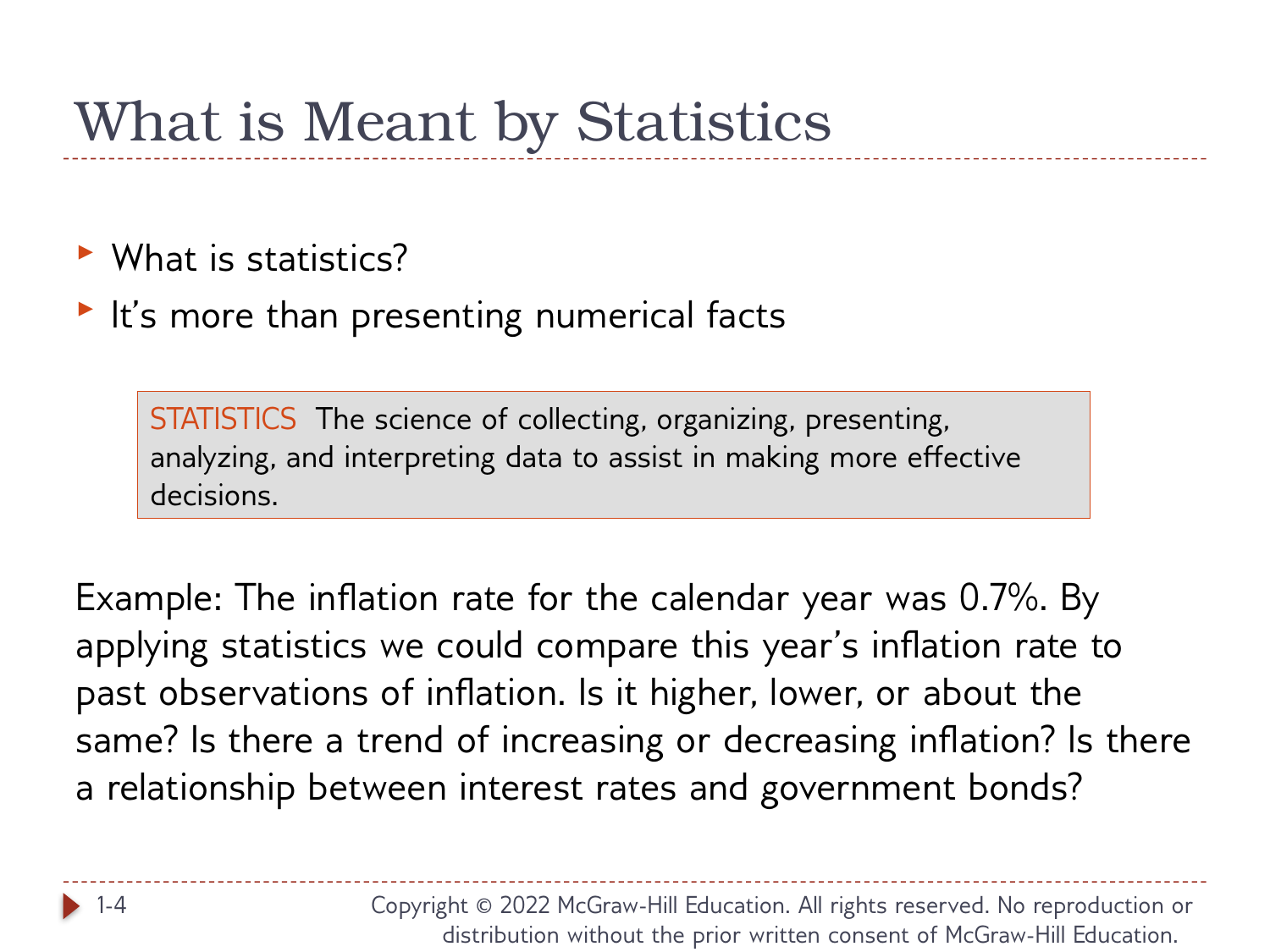

# What is Meant by Statistics

What is statistics?
It’s more than presenting numerical facts

Example: The inflation rate for the calendar year was 0.7%. By applying statistics we could compare this year’s inflation rate to past observations of inflation. Is it higher, lower, or about the same? Is there a trend of increasing or decreasing inflation? Is there a relationship between interest rates and government bonds?
STATISTICS  The science of collecting, organizing, presenting, analyzing, and interpreting data to assist in making more effective decisions.
1-4
Copyright © 2022 McGraw-Hill Education. All rights reserved. No reproduction or distribution without the prior written consent of McGraw-Hill Education.